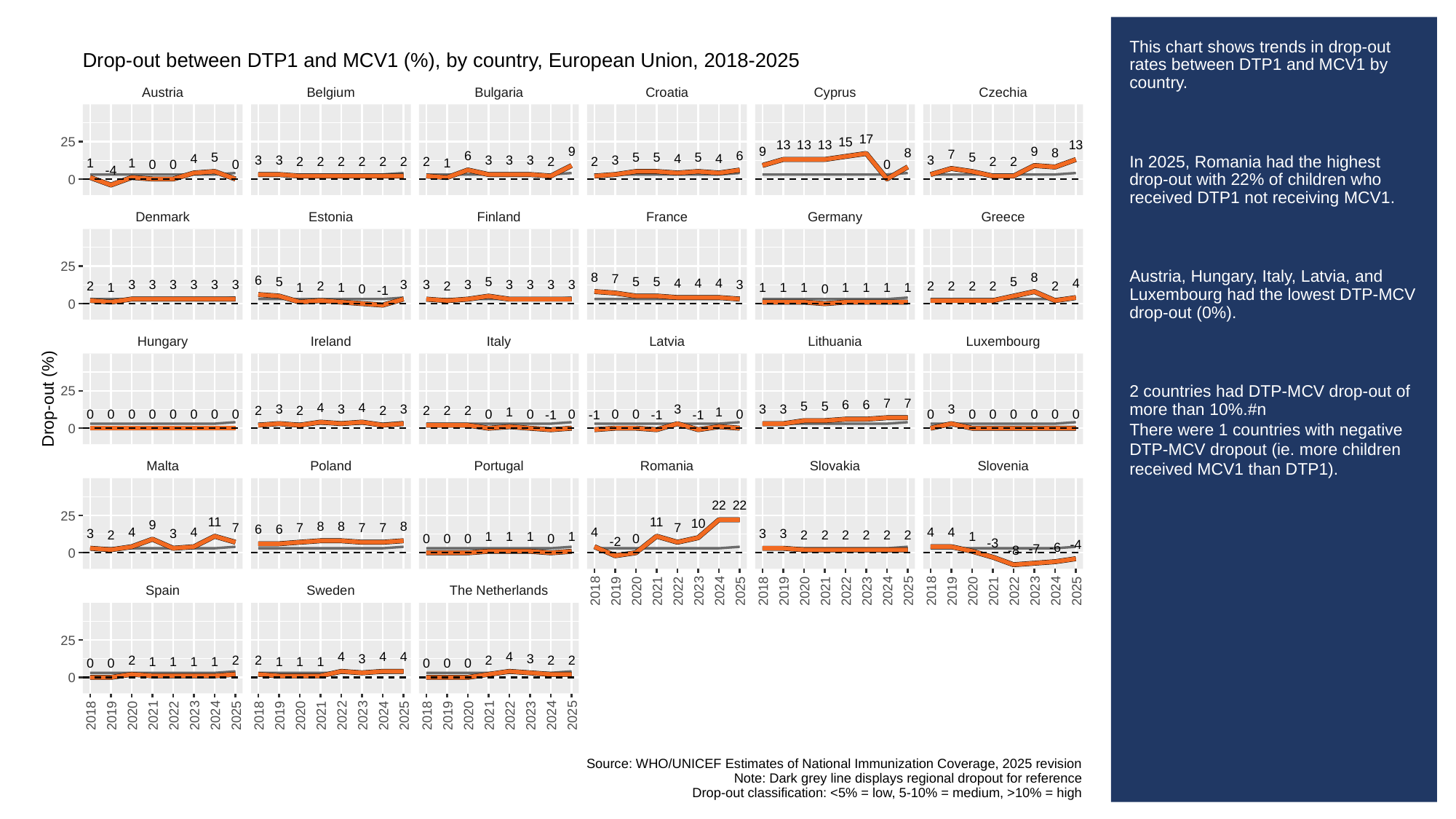

# This chart shows trends in drop-out rates between DTP1 and MCV1 by country.

In 2025, Romania had the highest drop-out with 22% of children who received DTP1 not receiving MCV1.

Austria, Hungary, Italy, Latvia, and Luxembourg had the lowest DTP-MCV drop-out (0%).

2 countries had DTP-MCV drop-out of more than 10%.#n
There were 1 countries with negative DTP-MCV dropout (ie. more children received MCV1 than DTP1).

Drop-out between DTP1 and MCV1 (%), by country, European Union, 2018-2025
Austria
Belgium
Bulgaria
Croatia
Cyprus
Czechia

17
25
15
13
13
13
13

9
9
9
8
8
7
6
6
5
5
5
5
5

4
4
4
3
3
3
3
3
3
3
2
2
2
2
2
2
2
2
2
2
2
1
1
1

0
0
0
0

-4

0

Denmark
Estonia
Finland
France
Germany
Greece

25

8
8
7
6
5
5
5
5
5
4
4
4
4
3
3
3
3
3
3
3
3
3
3
3
3
3
3
2
2
2
2
2
2
2
2
1
1
1
1
1
1
1
1
1
1
0
0

-1

0

Hungary
Ireland
Italy
Latvia
Lithuania
Luxembourg

25

Drop-out (%)
7
7
6
6
5
5
4
4
3
3
3
3
3
3
3
2
2
2
2
2
2
1
1
0
0
0
0
0
0
0
0
0
0
0
0
0
0
0
0
0
0
0
0
0

-1
-1
-1
-1

0

Malta
Poland
Portugal
Romania
Slovakia
Slovenia

22
22
25

11
11
10

9
8
8
8
7
7
7
7
7
6
6
4
4
4
4
4
3
3
3
3
2
2
2
2
2
2
2
1
1
1
1
1
0
0
0
0
0

-2
-3
-4

-6
-7
-8

0

Spain
Sweden
The Netherlands
2018
2019
2020
2021
2022
2023
2024
2025
2018
2019
2020
2021
2022
2023
2024
2025
2018
2019
2020
2021
2022
2023
2024
2025

25

4
4
4
4
3
3
2
2
2
2
2
2
1
1
1
1
1
1
1
0
0
0
0
0

0

2018
2019
2020
2021
2022
2023
2024
2025
2018
2019
2020
2021
2022
2023
2024
2025
2018
2019
2020
2021
2022
2023
2024
2025
Source: WHO/UNICEF Estimates of National Immunization Coverage, 2025 revision
Note: Dark grey line displays regional dropout for reference
Drop-out classification: <5% = low, 5-10% = medium, >10% = high